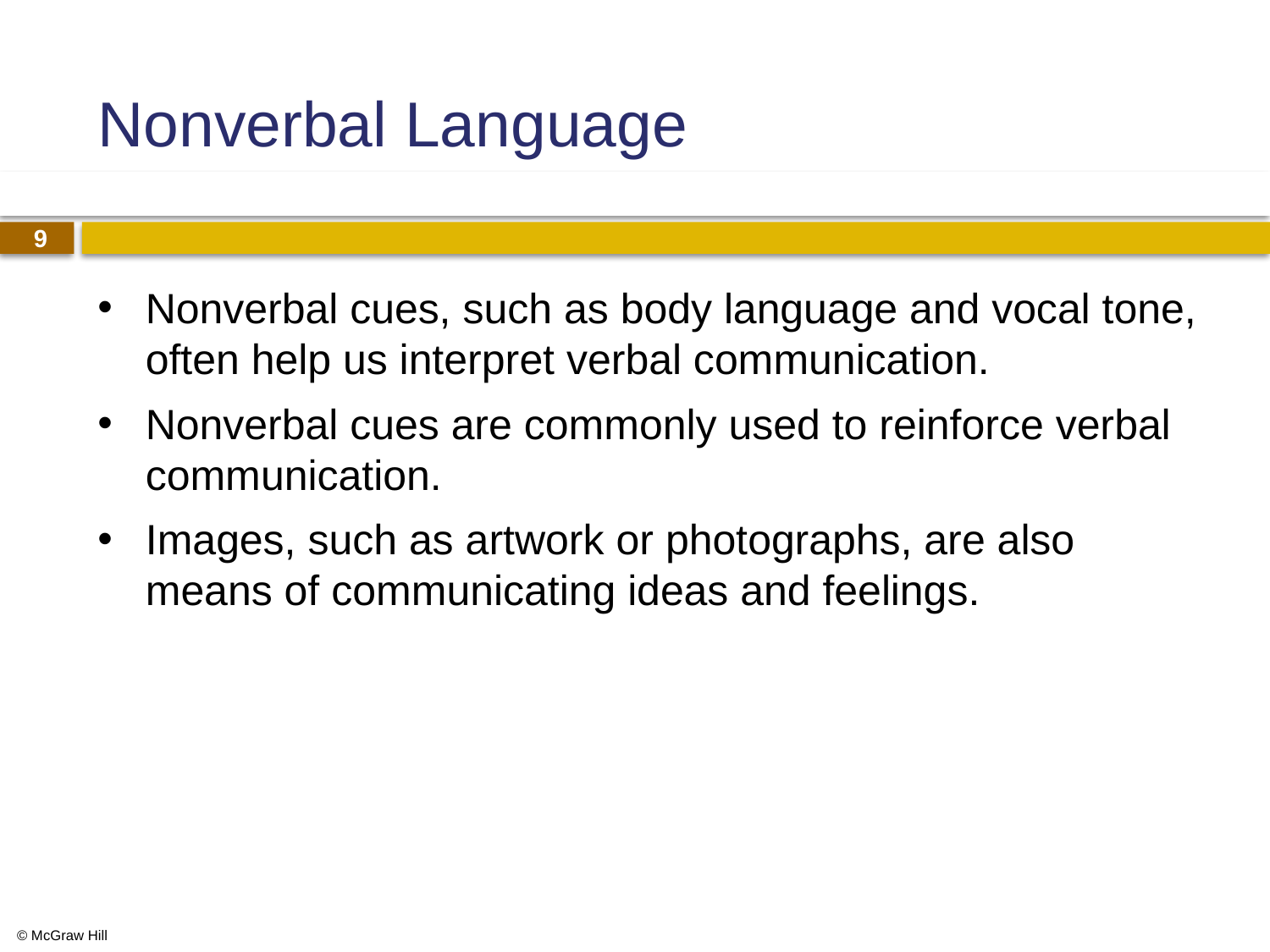

# Nonverbal Language
Nonverbal cues, such as body language and vocal tone, often help us interpret verbal communication.
Nonverbal cues are commonly used to reinforce verbal communication.
Images, such as artwork or photographs, are also means of communicating ideas and feelings.